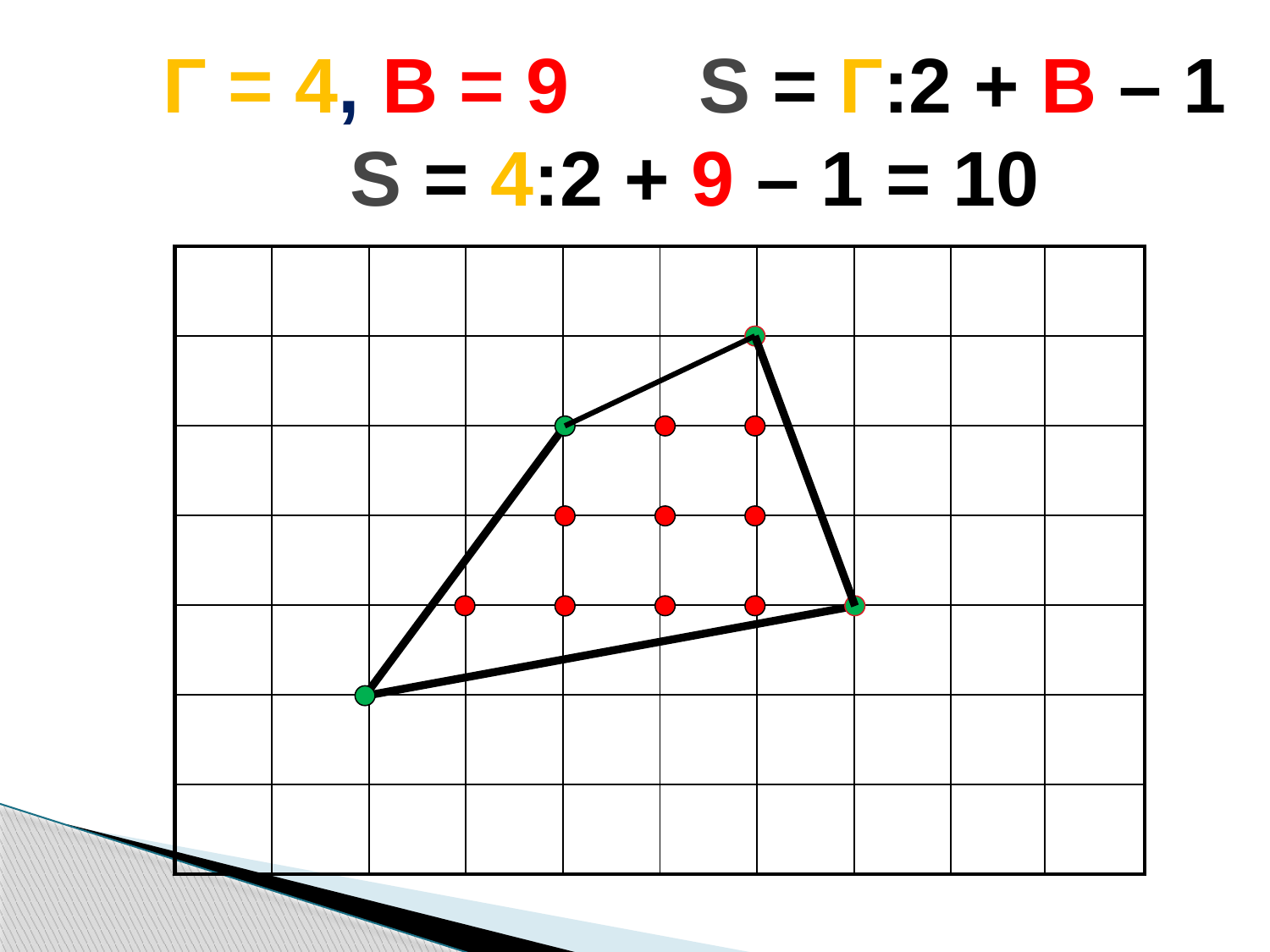

# Г = 4, В = 9      S = Г:2 + В – 1 S = 4:2 + 9 – 1 = 10
|  |  |  |  |  |  |  |  |  |  |
| --- | --- | --- | --- | --- | --- | --- | --- | --- | --- |
|  |  |  |  |  |  |  |  |  |  |
|  |  |  |  |  |  |  |  |  |  |
|  |  |  |  |  |  |  |  |  |  |
|  |  |  |  |  |  |  |  |  |  |
|  |  |  |  |  |  |  |  |  |  |
|  |  |  |  |  |  |  |  |  |  |